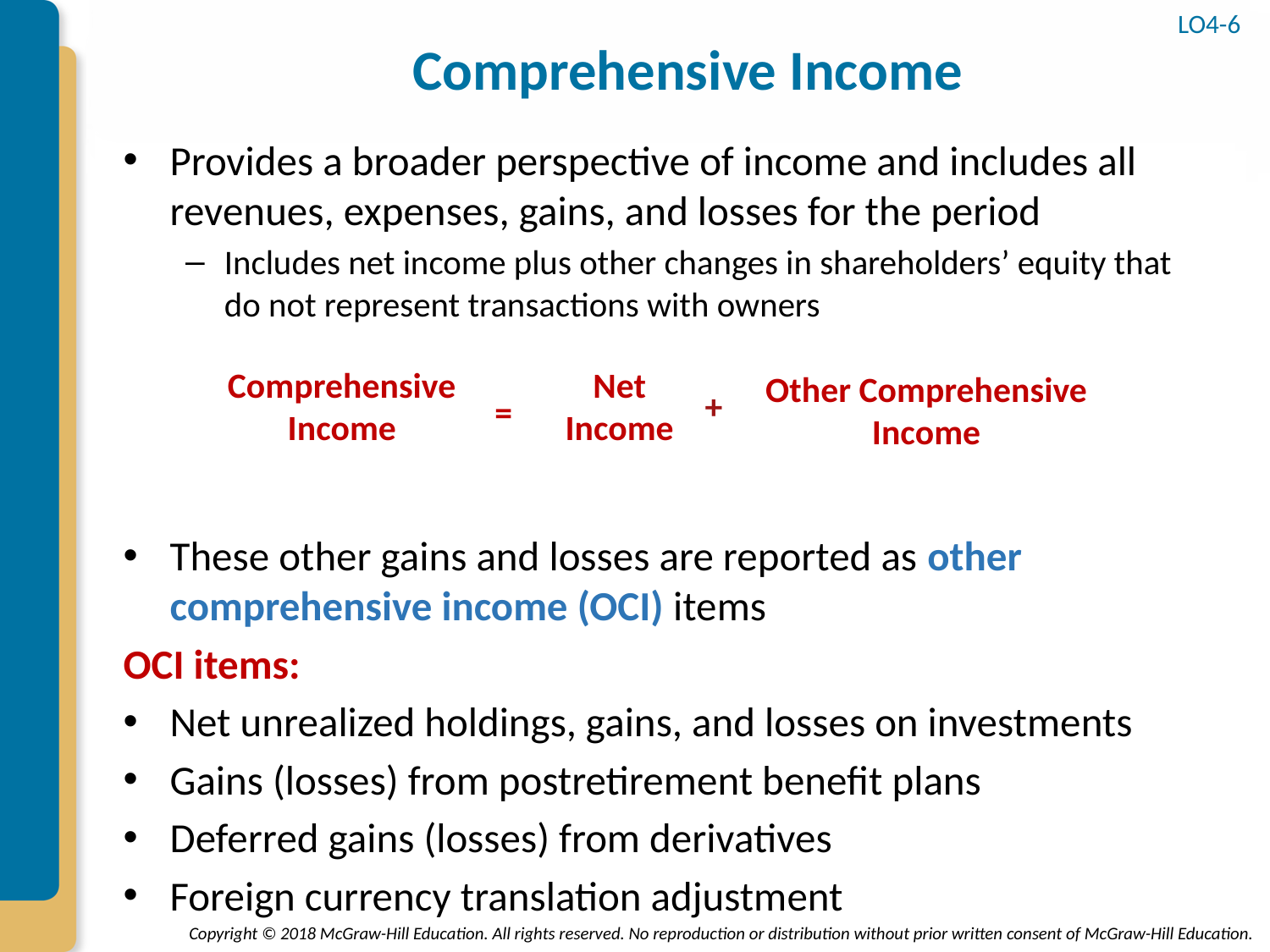

LO4-6
# Comprehensive Income
Provides a broader perspective of income and includes all revenues, expenses, gains, and losses for the period
Includes net income plus other changes in shareholders’ equity that do not represent transactions with owners

These other gains and losses are reported as other comprehensive income (OCI) items
OCI items:
Net unrealized holdings, gains, and losses on investments
Gains (losses) from postretirement benefit plans
Deferred gains (losses) from derivatives
Foreign currency translation adjustment

Comprehensive
Income
Net
Income
Other Comprehensive
Income
+
=